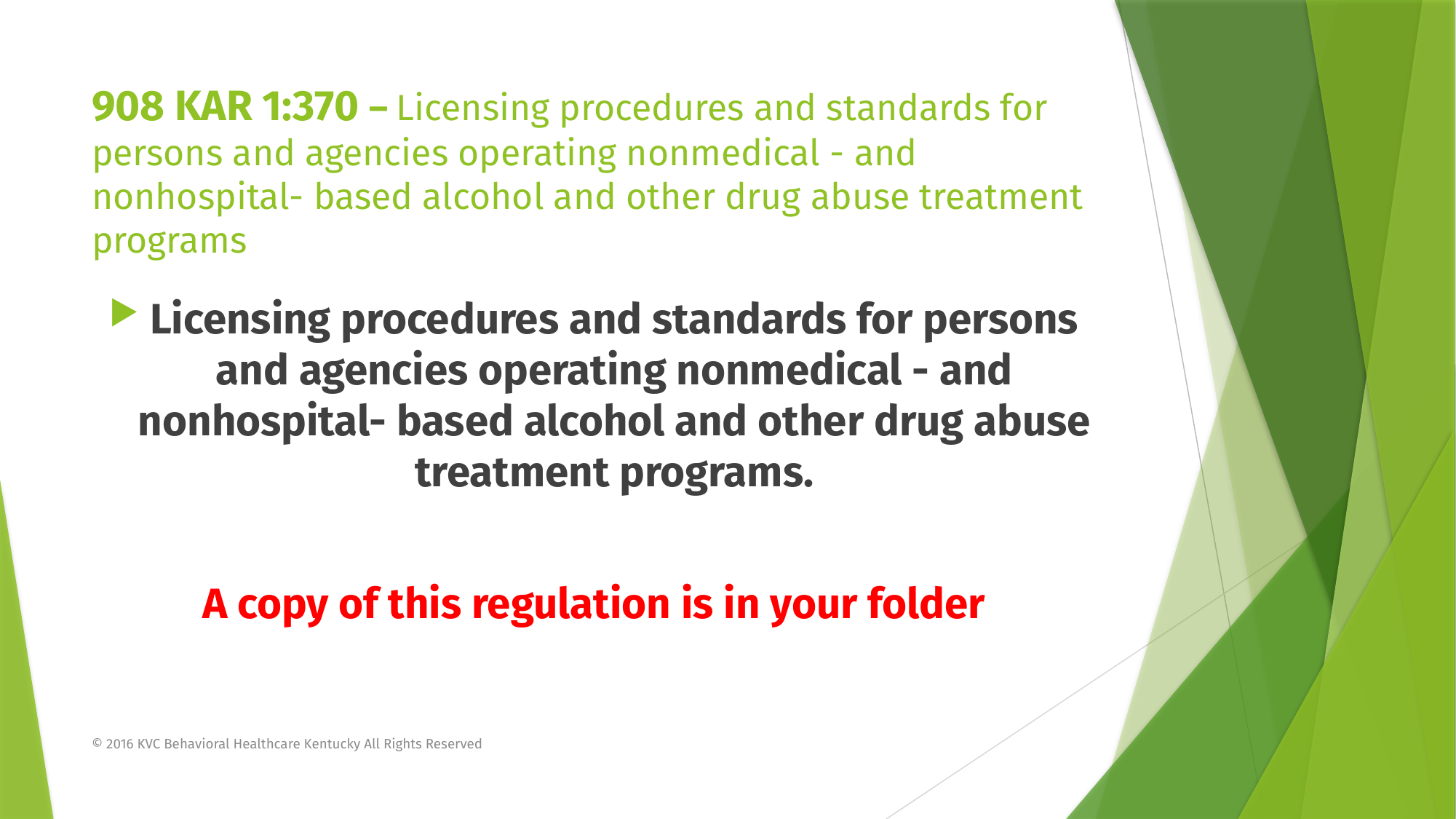

# 908 KAR 1:370 – Licensing procedures and standards for persons and agencies operating nonmedical - and nonhospital- based alcohol and other drug abuse treatment programs
Licensing procedures and standards for persons and agencies operating nonmedical - and nonhospital- based alcohol and other drug abuse treatment programs.

A copy of this regulation is in your folder
© 2016 KVC Behavioral Healthcare Kentucky All Rights Reserved